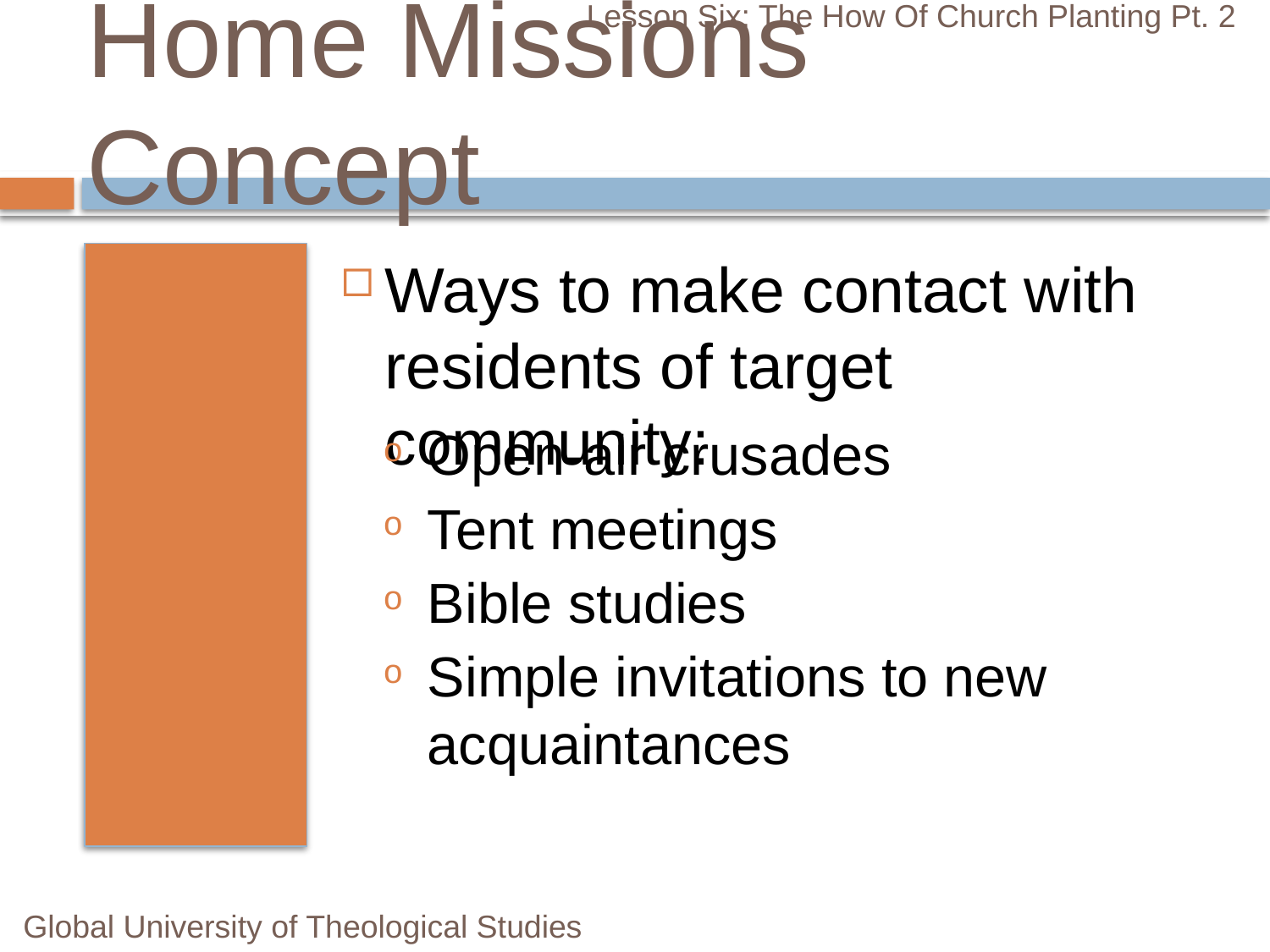

Lesson Six: The How Of Church Planting Pt. 2
# Home Missions Concept

Ways to make contact with residents of target community:
Open-air crusades
Tent meetings
Bible studies
Simple invitations to new acquaintances
Global University of Theological Studies